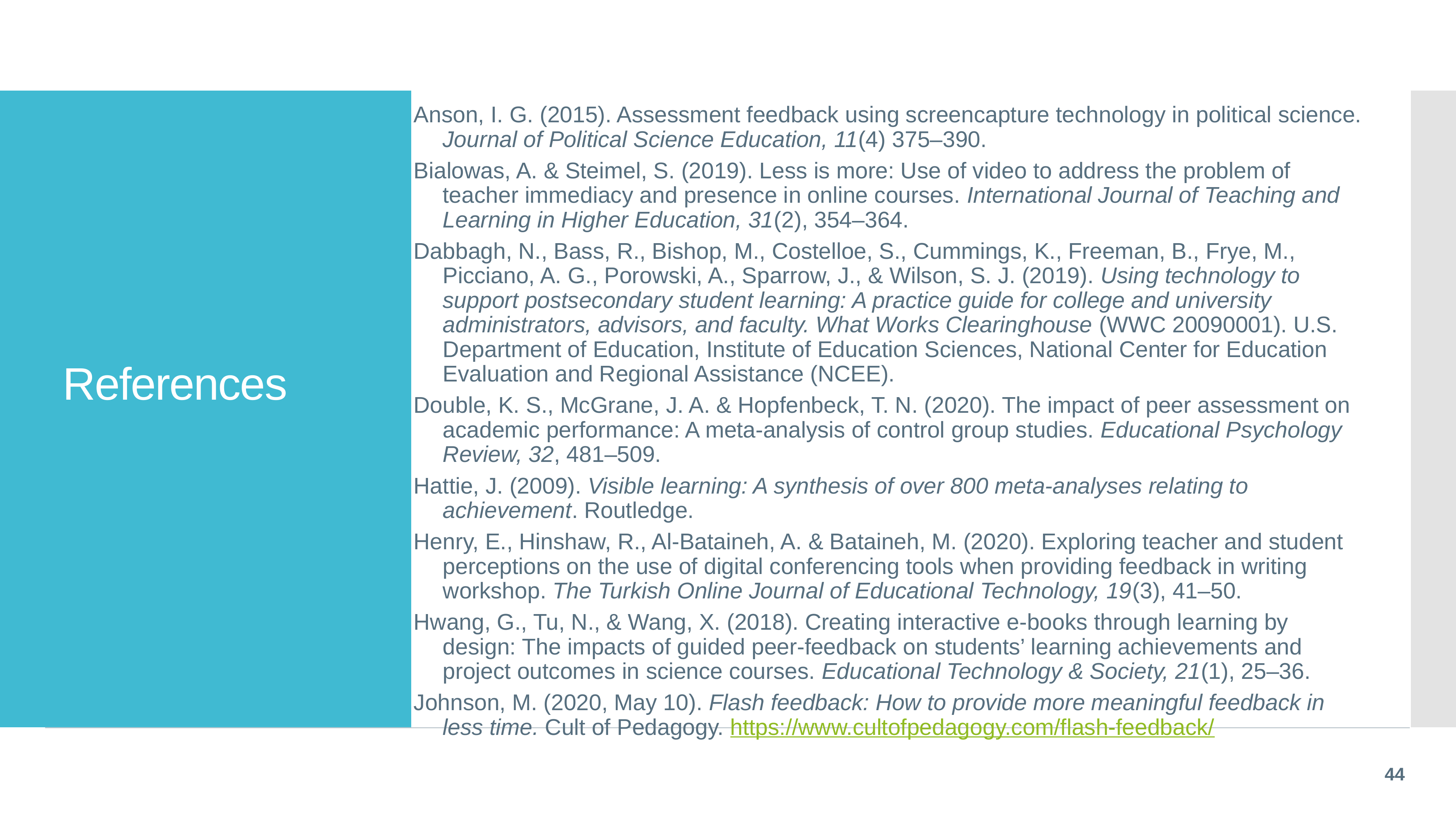

Anson, I. G. (2015). Assessment feedback using screencapture technology in political science. Journal of Political Science Education, 11(4) 375–390.
Bialowas, A. & Steimel, S. (2019). Less is more: Use of video to address the problem of teacher immediacy and presence in online courses. International Journal of Teaching and Learning in Higher Education, 31(2), 354–364.
Dabbagh, N., Bass, R., Bishop, M., Costelloe, S., Cummings, K., Freeman, B., Frye, M., Picciano, A. G., Porowski, A., Sparrow, J., & Wilson, S. J. (2019). Using technology to support postsecondary student learning: A practice guide for college and university administrators, advisors, and faculty. What Works Clearinghouse (WWC 20090001). U.S. Department of Education, Institute of Education Sciences, National Center for Education Evaluation and Regional Assistance (NCEE).
Double, K. S., McGrane, J. A. & Hopfenbeck, T. N. (2020). The impact of peer assessment on academic performance: A meta-analysis of control group studies. Educational Psychology Review, 32, 481–509.
Hattie, J. (2009). Visible learning: A synthesis of over 800 meta-analyses relating to achievement. Routledge.
Henry, E., Hinshaw, R., Al-Bataineh, A. & Bataineh, M. (2020). Exploring teacher and student perceptions on the use of digital conferencing tools when providing feedback in writing workshop. The Turkish Online Journal of Educational Technology, 19(3), 41–50.
Hwang, G., Tu, N., & Wang, X. (2018). Creating interactive e-books through learning by design: The impacts of guided peer-feedback on students’ learning achievements and project outcomes in science courses. Educational Technology & Society, 21(1), 25–36.
Johnson, M. (2020, May 10). Flash feedback: How to provide more meaningful feedback in less time. Cult of Pedagogy. https://www.cultofpedagogy.com/flash-feedback/
# References
44